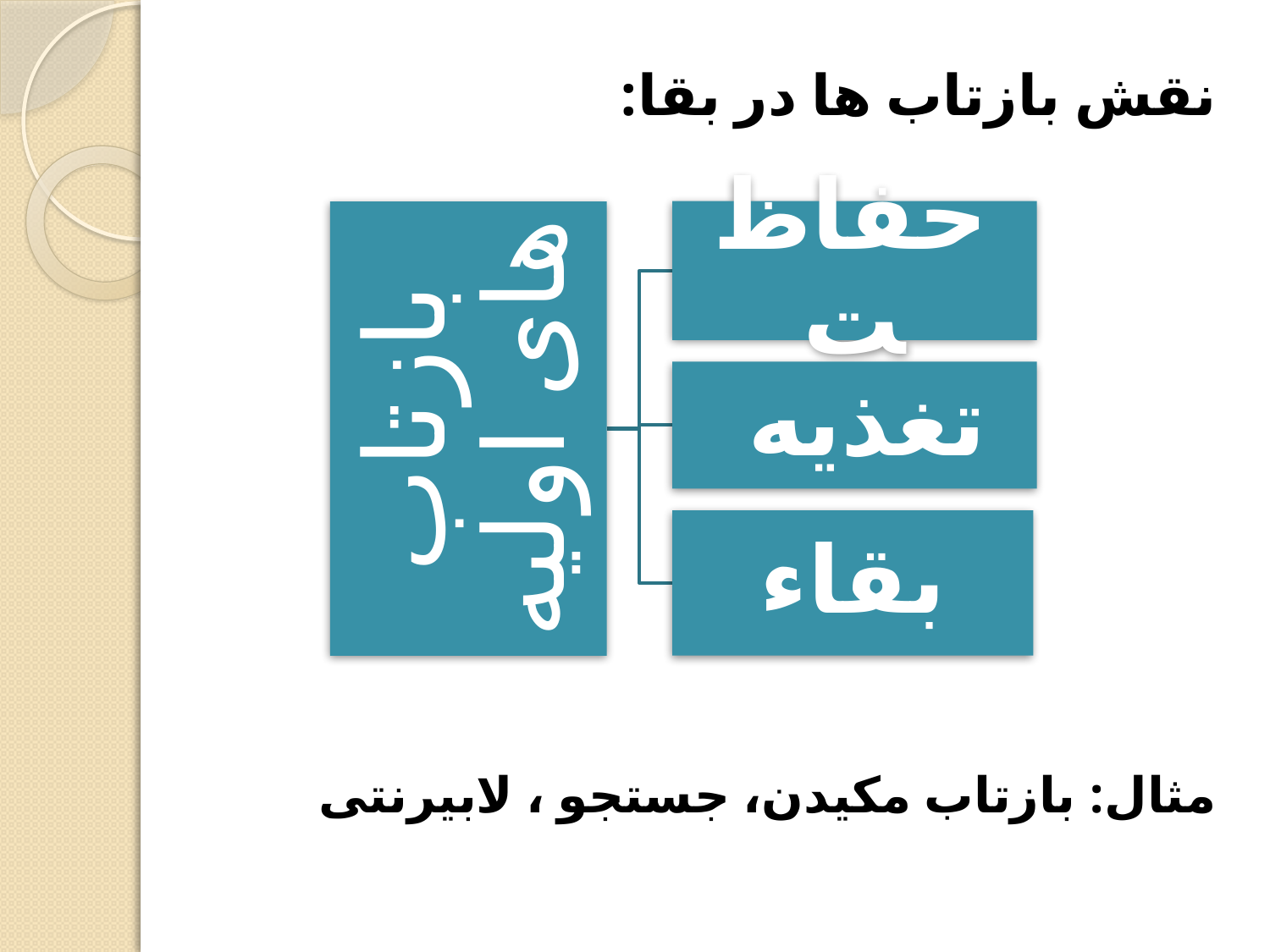

#
نقش بازتاب ها در بقا:

مثال: بازتاب مکیدن، جستجو ، لابیرنتی

بازتاب های اولیه
حفاظت
تغذیه
بقاء